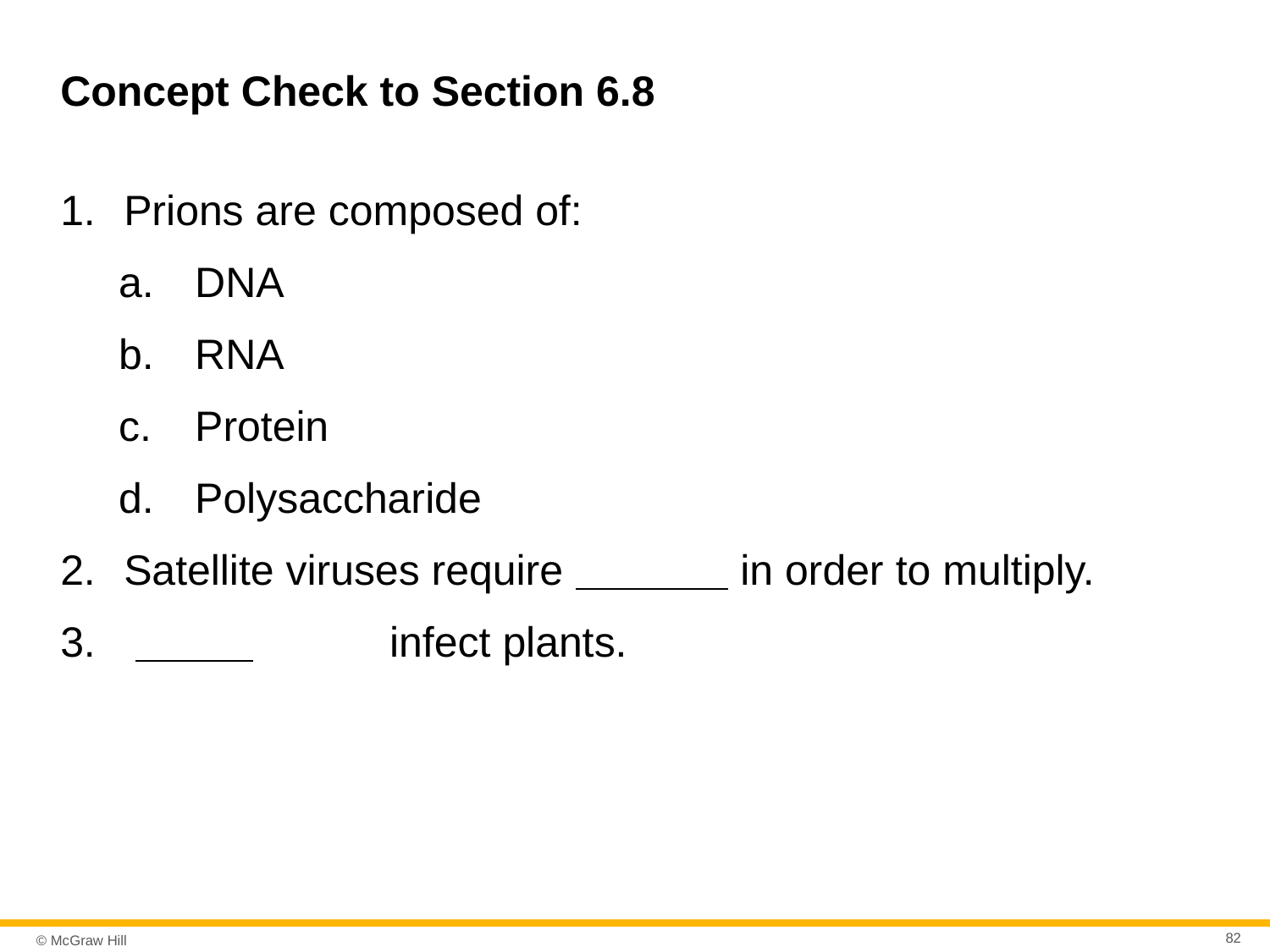

# Concept Check to Section 6.8
Prions are composed of:
DNA
RNA
Protein
Polysaccharide
Satellite viruses require Blank ... in order to multiply.
 Blank 	 infect plants.